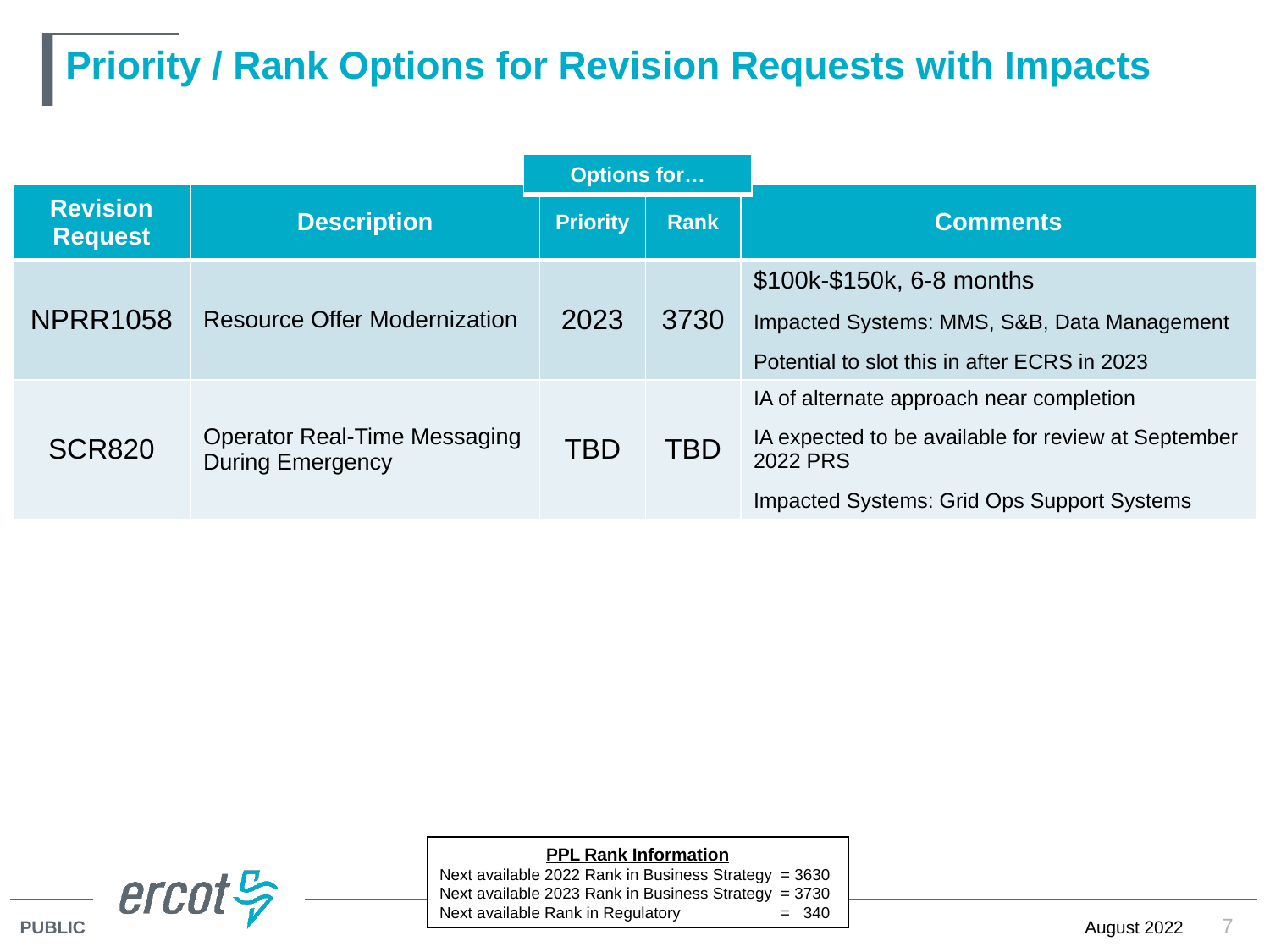

# Priority / Rank Options for Revision Requests with Impacts
| Options for… |
| --- |
| Revision Request | Description | Priority | Rank | Comments |
| --- | --- | --- | --- | --- |
| NPRR1058 | Resource Offer Modernization | 2023 | 3730 | $100k-$150k, 6-8 months Impacted Systems: MMS, S&B, Data Management Potential to slot this in after ECRS in 2023 |
| SCR820 | Operator Real-Time Messaging During Emergency | TBD | TBD | IA of alternate approach near completion IA expected to be available for review at September 2022 PRS Impacted Systems: Grid Ops Support Systems |
PPL Rank Information
Next available 2022 Rank in Business Strategy 	= 3630
Next available 2023 Rank in Business Strategy 	= 3730
Next available Rank in Regulatory	=   340
7